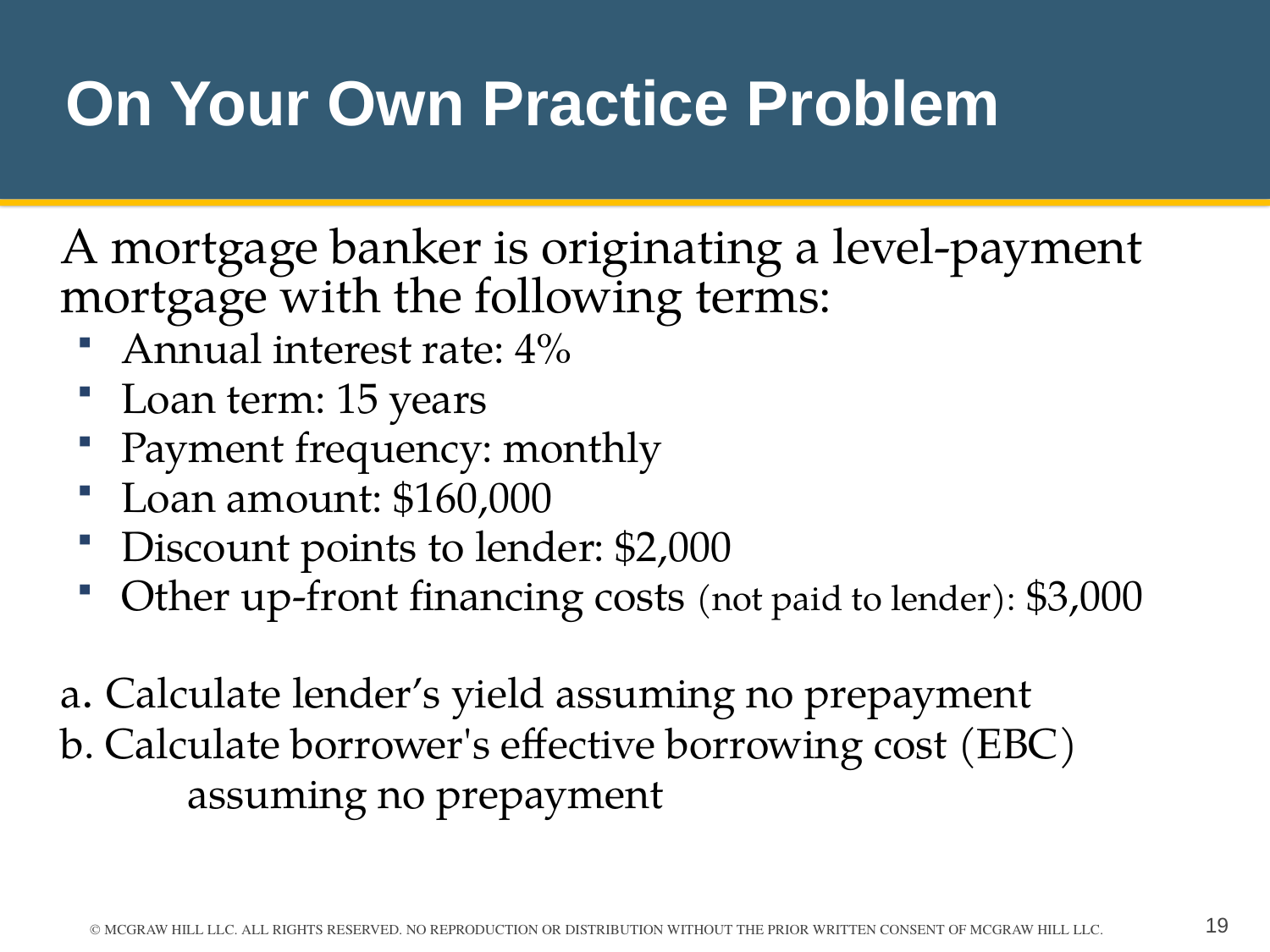

# On Your Own Practice Problem
A mortgage banker is originating a level-payment mortgage with the following terms:
Annual interest rate: 4%
Loan term: 15 years
Payment frequency: monthly
Loan amount: $160,000
Discount points to lender: $2,000
Other up-front financing costs (not paid to lender): $3,000

a. Calculate lender’s yield assuming no prepayment
b. Calculate borrower's effective borrowing cost (EBC) 	assuming no prepayment

© MCGRAW HILL LLC. ALL RIGHTS RESERVED. NO REPRODUCTION OR DISTRIBUTION WITHOUT THE PRIOR WRITTEN CONSENT OF MCGRAW HILL LLC.
19